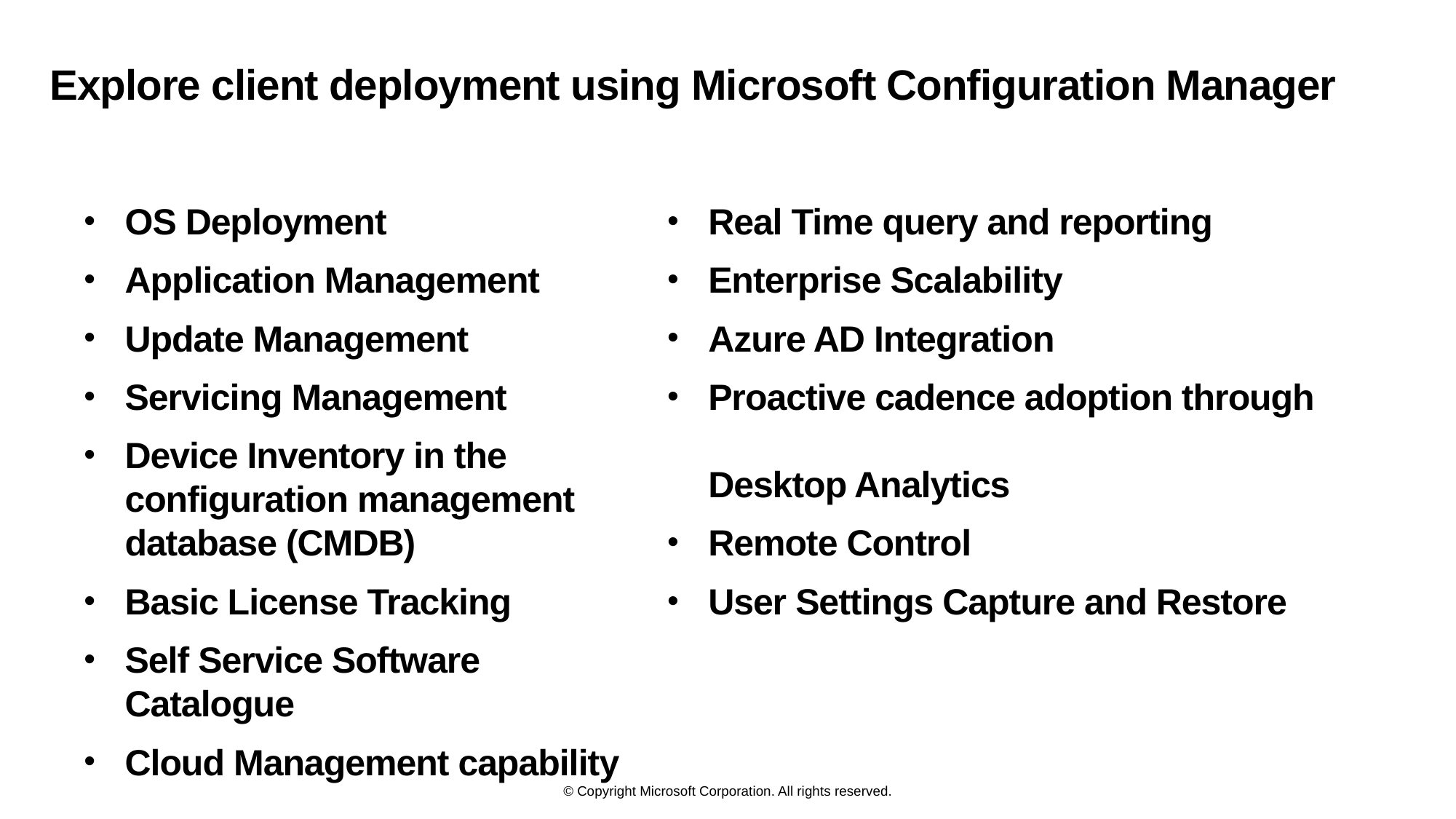

# Explore client deployment using Microsoft Configuration Manager
OS Deployment
Application Management
Update Management
Servicing Management
Device Inventory in the configuration management database (CMDB)
Basic License Tracking
Self Service Software Catalogue
Cloud Management capability
Real Time query and reporting
Enterprise Scalability
Azure AD Integration
Proactive cadence adoption through
Desktop Analytics
Remote Control
User Settings Capture and Restore